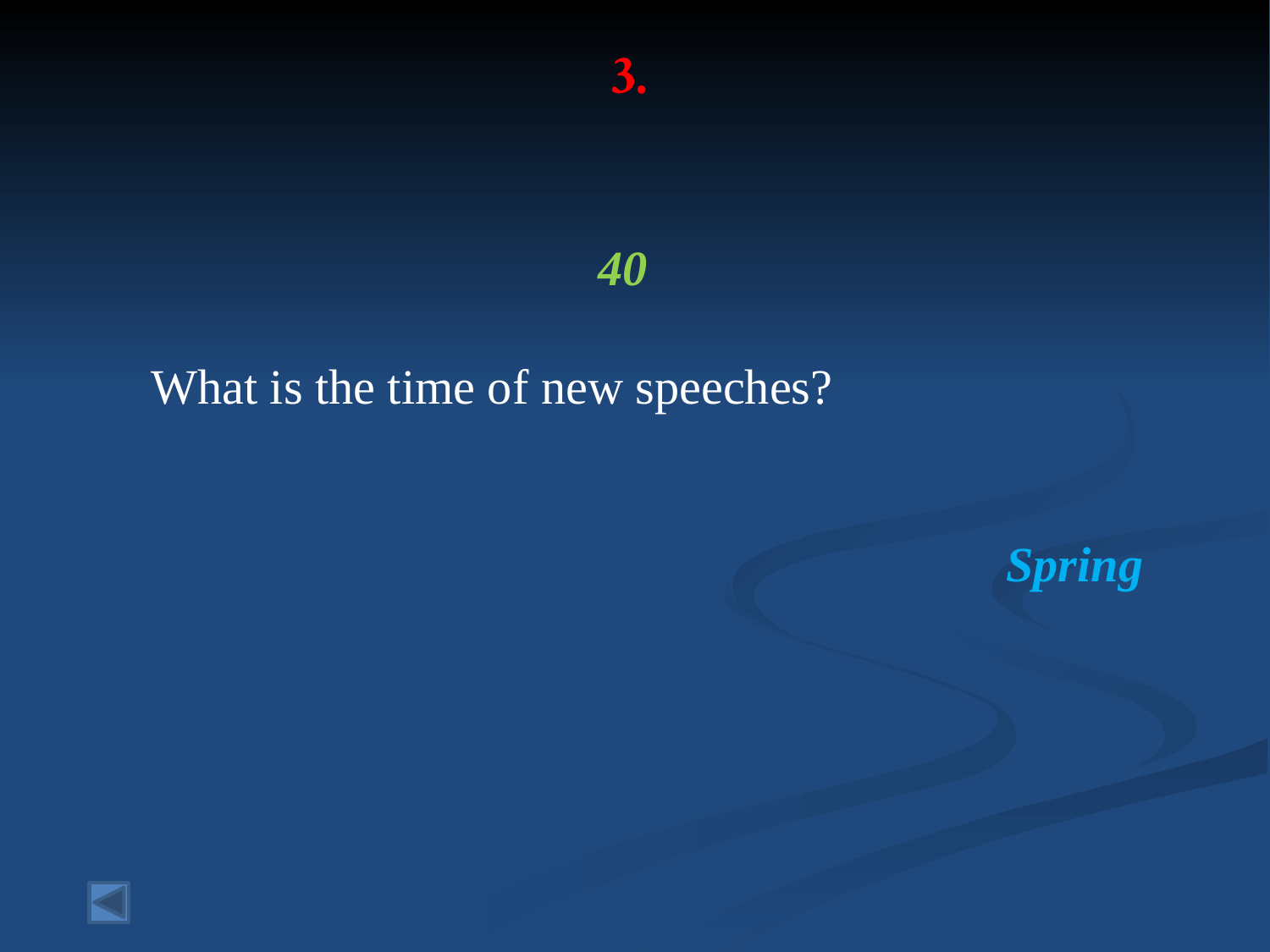

# 3.

40

    What is the time of new speeches?

Spring